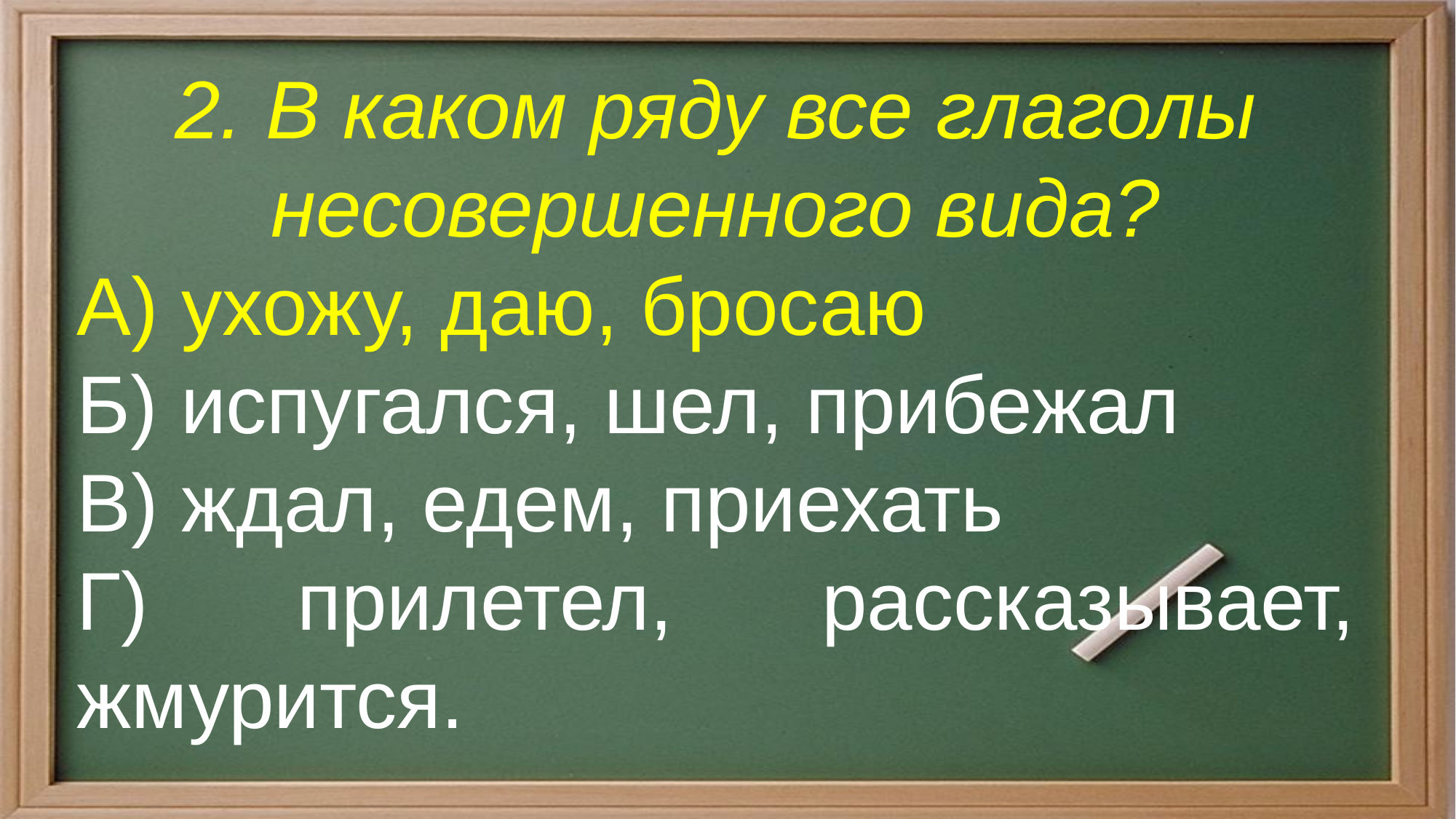

2. В каком ряду все глаголы несовершенного вида?
А) ухожу, даю, бросаю
Б) испугался, шел, прибежал
В) ждал, едем, приехать
Г) прилетел, рассказывает, жмурится.